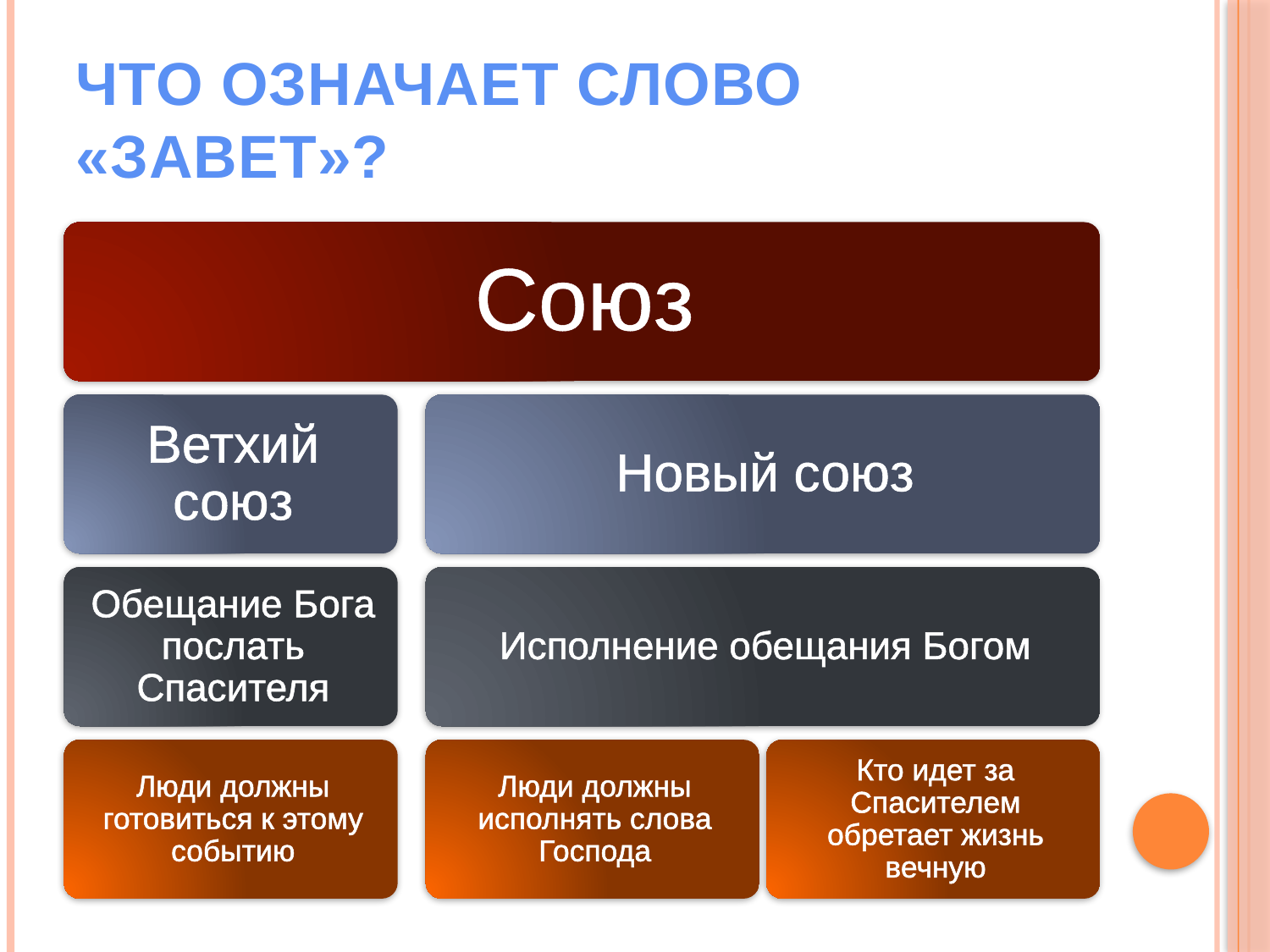

# Что означает слово «Завет»?
Союз
Ветхий союз
Обещание Бога послать Спасителя
Люди должны готовиться к этому событию
Новый союз
Исполнение обещания Богом
Люди должны исполнять слова Господа
Кто идет за Спасителем обретает жизнь вечную